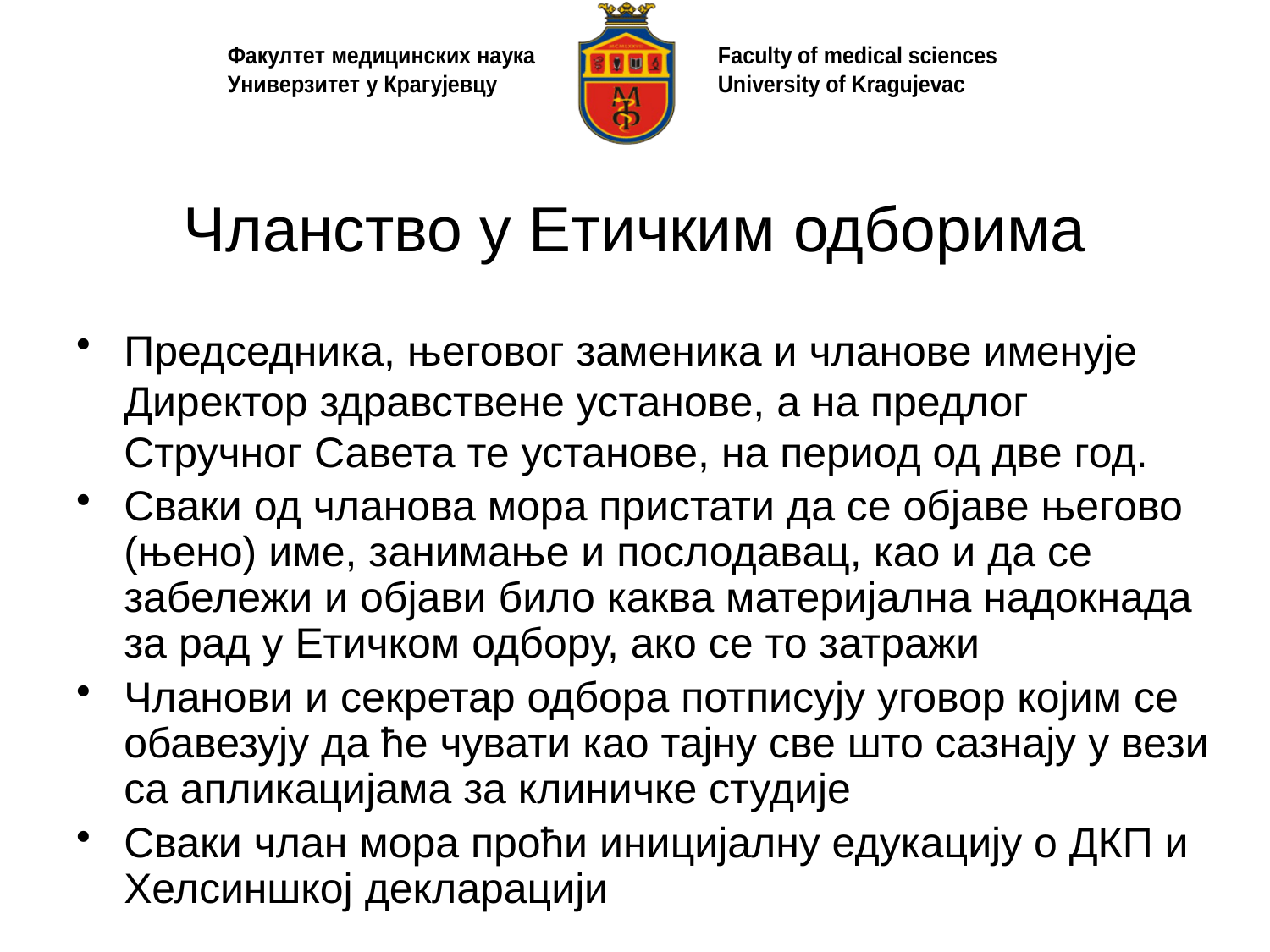

# Чланство у Етичким одборима
Председника, његовог заменика и чланове именује Директор здравствене установе, а на предлог Стручног Савета те установе, на период од две год.
Сваки од чланова мора пристати да се објаве његово (њено) име, занимање и послодавац, као и да се забележи и објави било каква материјална надокнада за рад у Етичком одбору, ако се то затражи
Чланови и секретар одбора потписују уговор којим се обавезују да ће чувати као тајну све што сазнају у вези са апликацијама за клиничке студије
Сваки члан мора проћи иницијалну едукацију о ДКП и Хелсиншкој декларацији